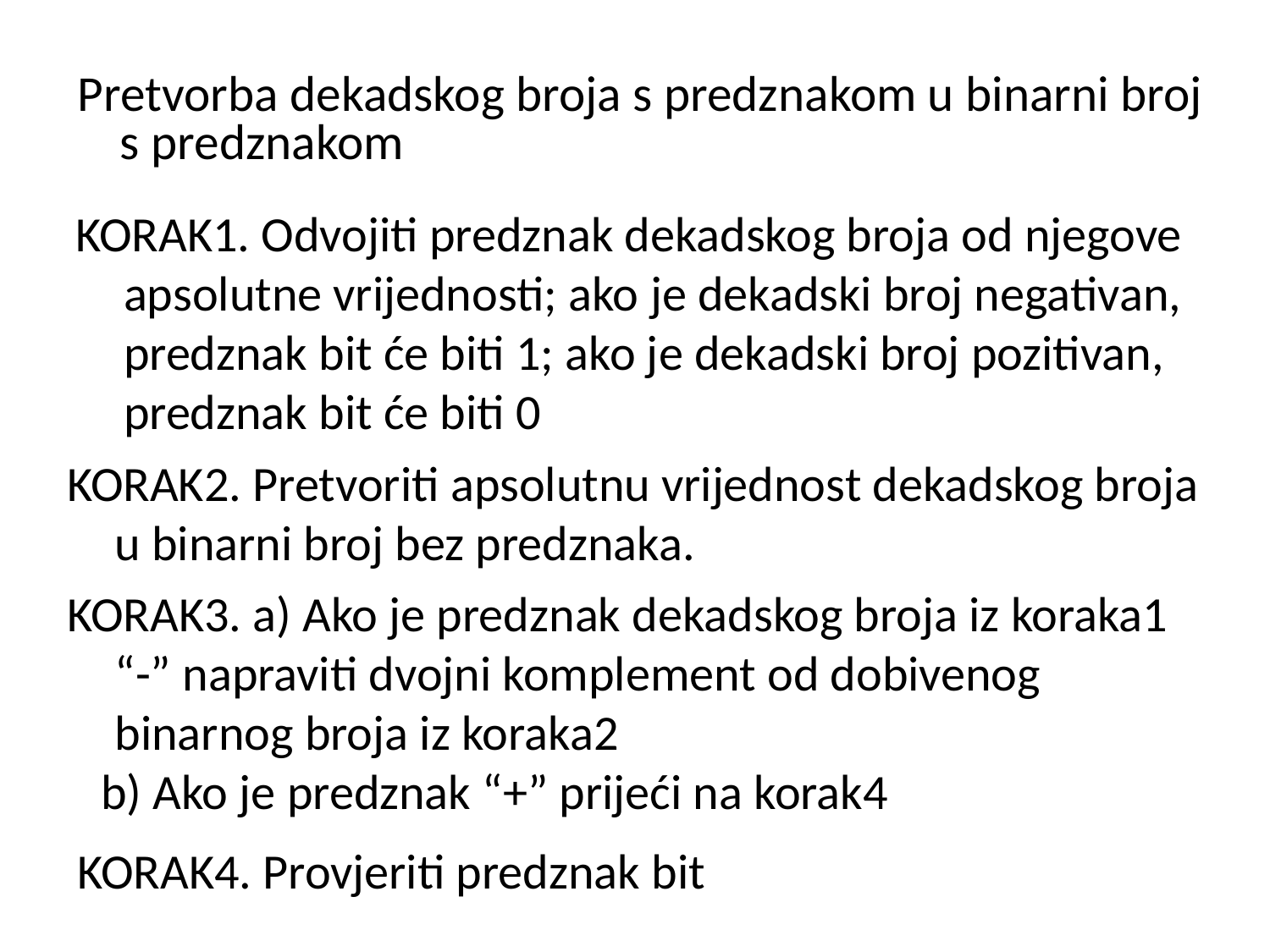

Pretvorba dekadskog broja s predznakom u binarni broj s predznakom
KORAK1. Odvojiti predznak dekadskog broja od njegove apsolutne vrijednosti; ako je dekadski broj negativan, predznak bit će biti 1; ako je dekadski broj pozitivan, predznak bit će biti 0
KORAK2. Pretvoriti apsolutnu vrijednost dekadskog broja u binarni broj bez predznaka.
KORAK3. a) Ako je predznak dekadskog broja iz koraka1 “-” napraviti dvojni komplement od dobivenog binarnog broja iz koraka2
   b) Ako je predznak “+” prijeći na korak4
KORAK4. Provjeriti predznak bit